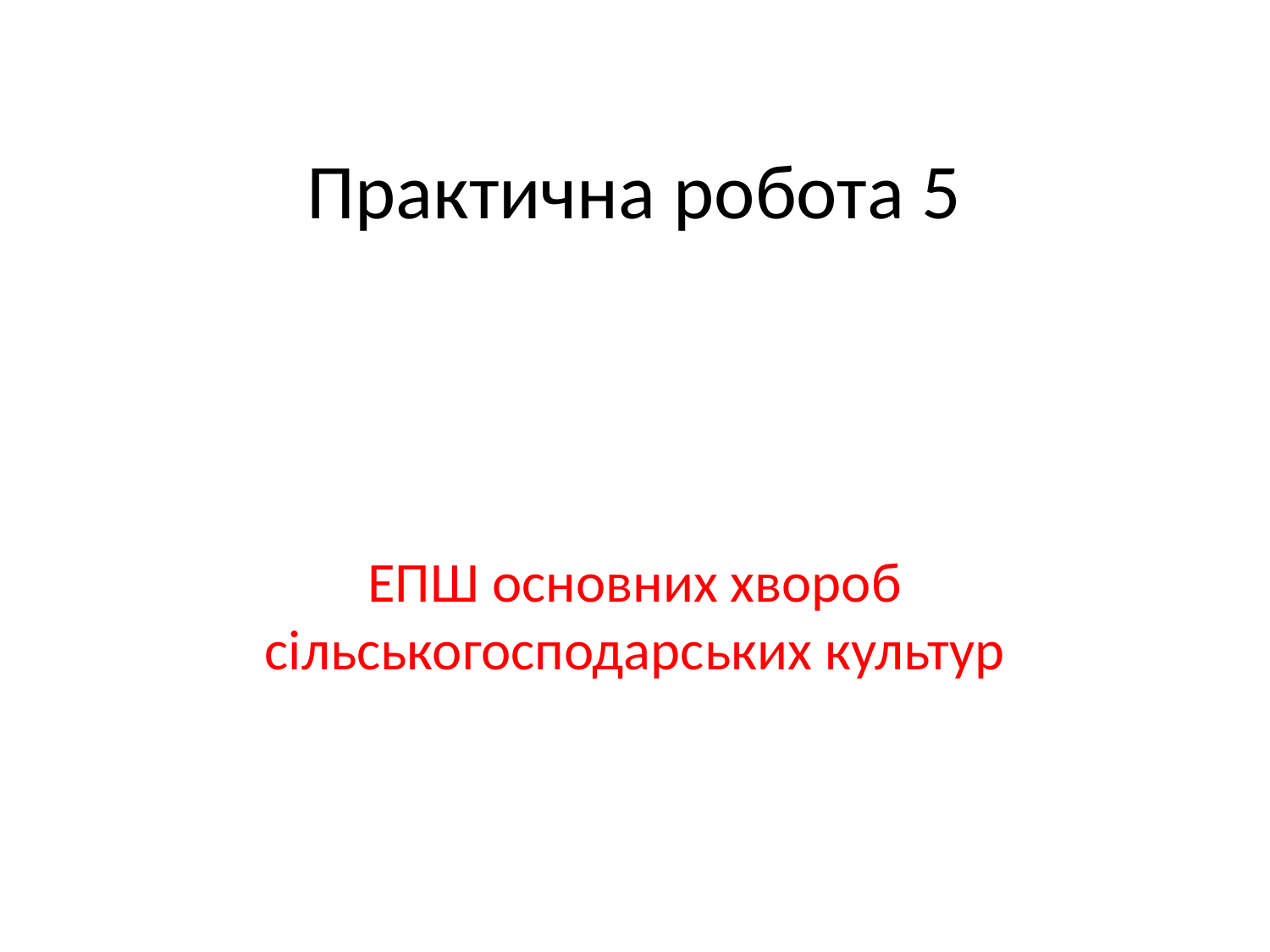

# Практична робота 5
ЕПШ основних хвороб сільськогосподарських культур